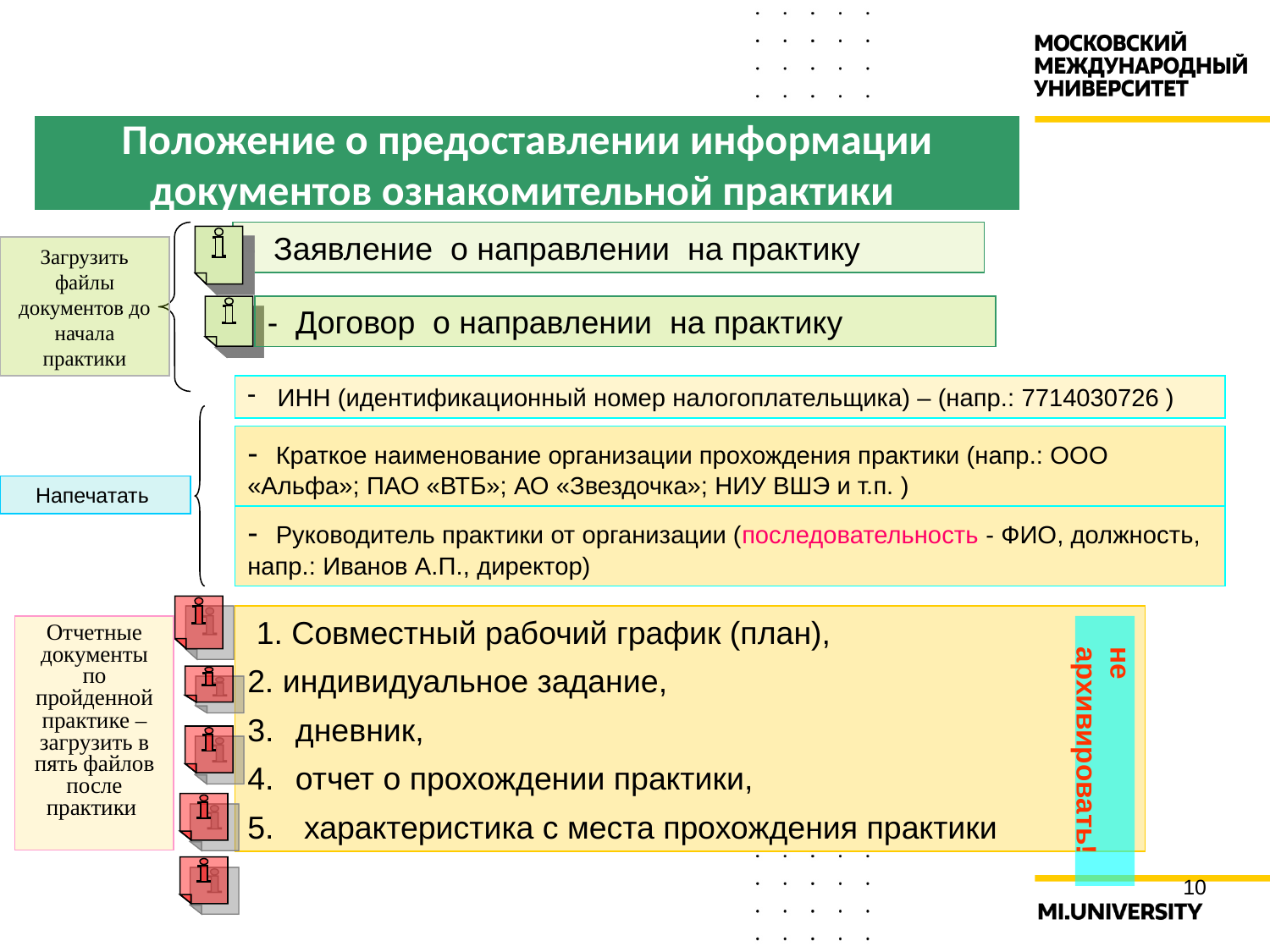

10
Положение о предоставлении информации документов ознакомительной практики

-  Заявление  о направлении  на практику

Загрузить файлы документов до начала практики

-  Договор  о направлении  на практику
ИНН (идентификационный номер налогоплательщика) – (напр.: 7714030726 )

-  Краткое наименование организации прохождения практики (напр.: ООО «Альфа»; ПАО «ВТБ»; АО «Звездочка»; НИУ ВШЭ и т.п. )
Напечатать
-  Руководитель практики от организации (последовательность - ФИО, должность, напр.: Иванов А.П., директор)

 1. Совместный рабочий график (план),
2. индивидуальное задание,
дневник,
отчет о прохождении практики,
 характеристика с места прохождения практики
Отчетные документы по пройденной практике – загрузить в пять файлов после практики

не архивировать!

10